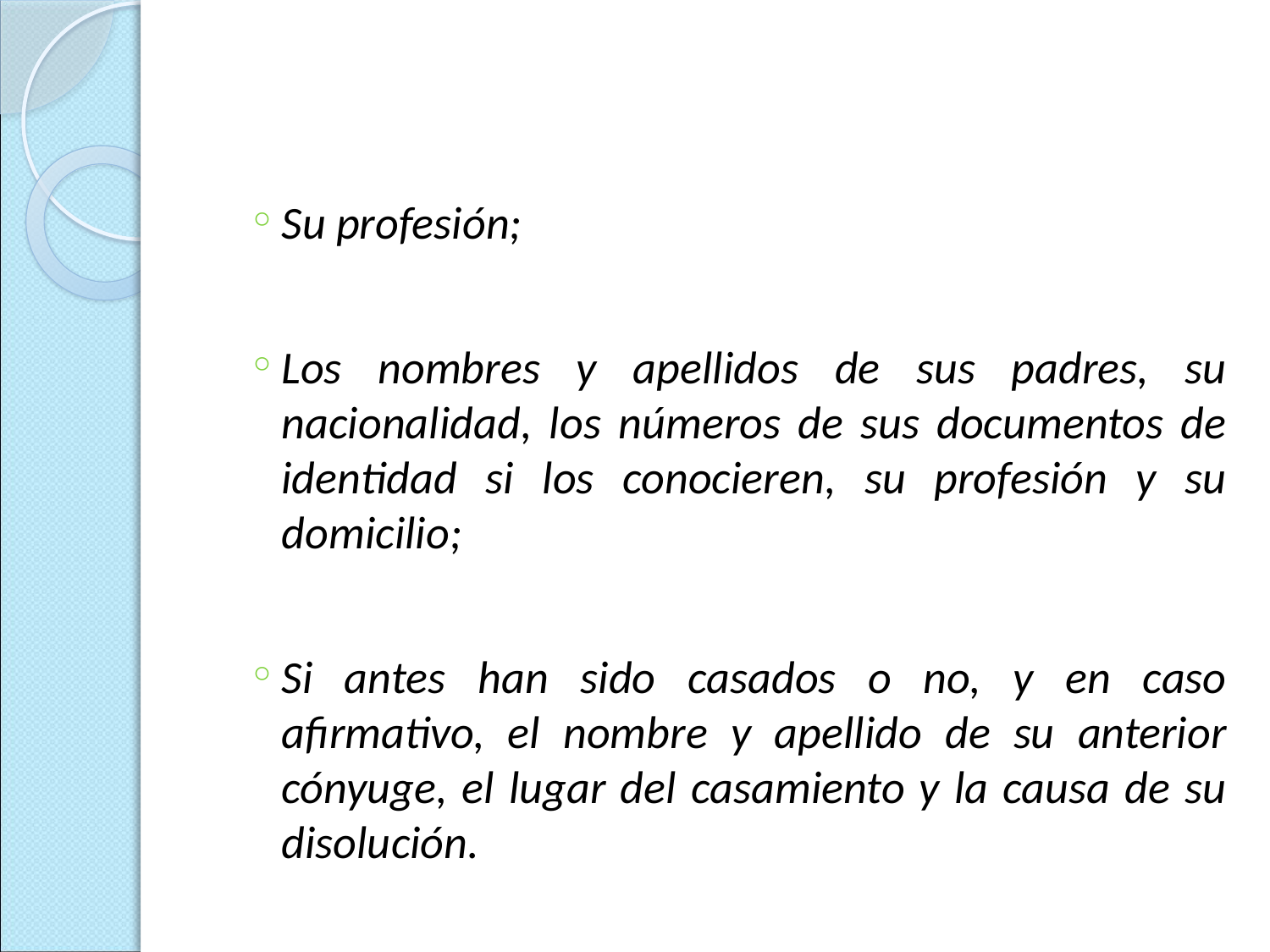

Su profesión;

Los nombres y apellidos de sus padres, su nacionalidad, los números de sus documentos de identidad si los conocieren, su profesión y su domicilio;

Si antes han sido casados o no, y en caso afirmativo, el nombre y apellido de su anterior cónyuge, el lugar del casamiento y la causa de su disolución.